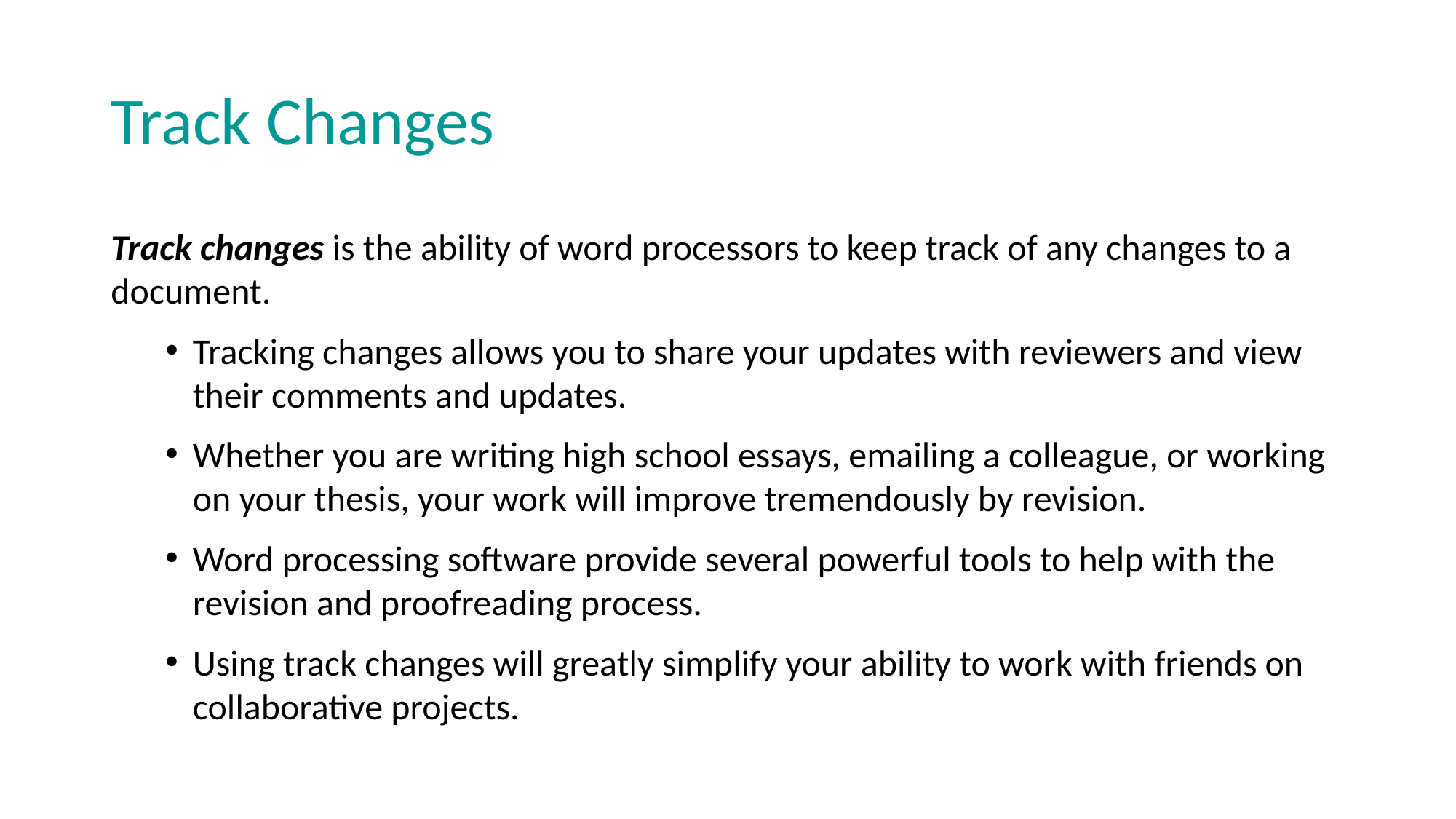

# Track Changes
Track changes is the ability of word processors to keep track of any changes to a document.
Tracking changes allows you to share your updates with reviewers and view their comments and updates.
Whether you are writing high school essays, emailing a colleague, or working on your thesis, your work will improve tremendously by revision.
Word processing software provide several powerful tools to help with the revision and proofreading process.
Using track changes will greatly simplify your ability to work with friends on collaborative projects.